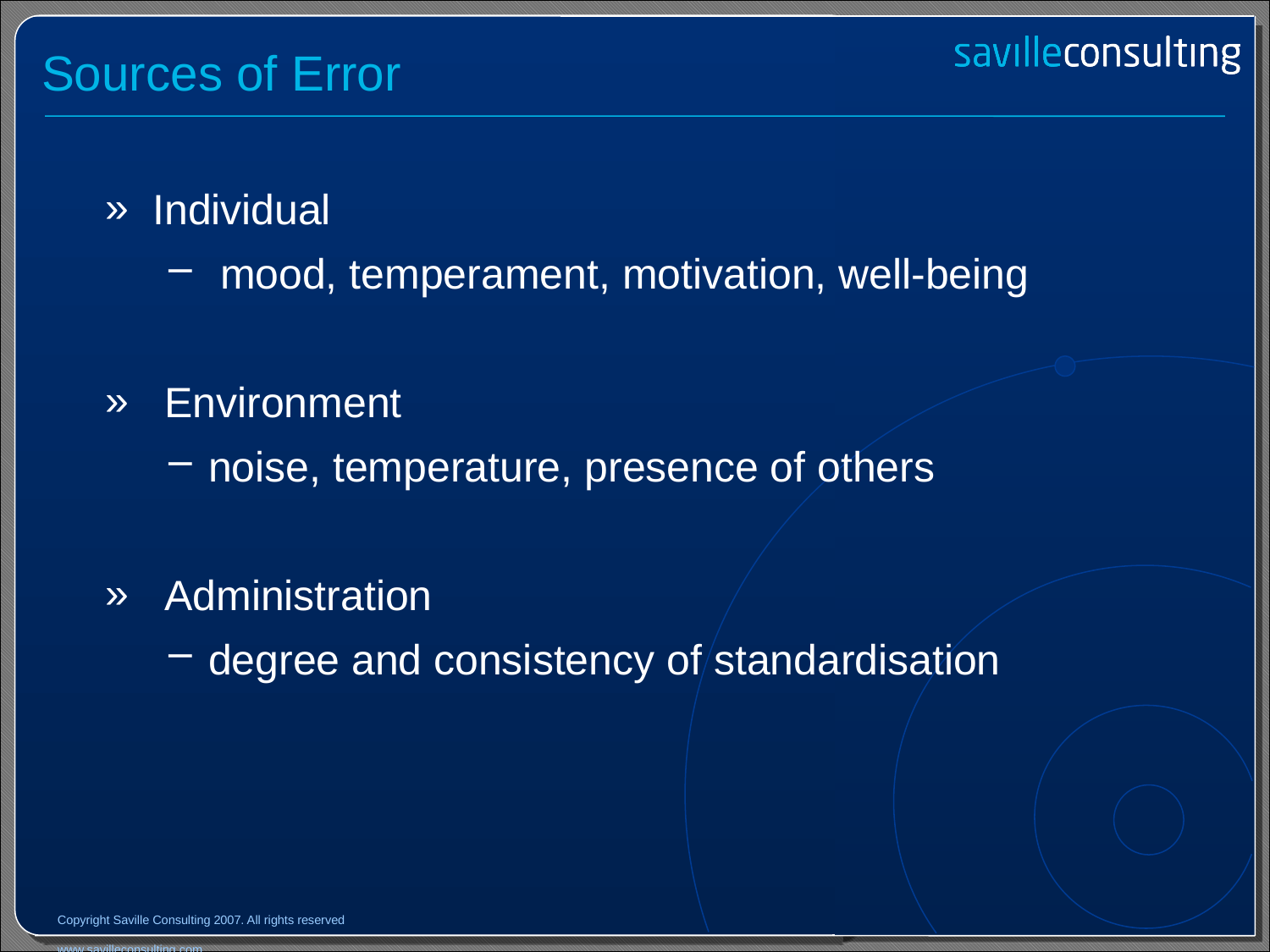

# Sources of Error
Individual
 mood, temperament, motivation, well-being

 Environment
noise, temperature, presence of others

 Administration
degree and consistency of standardisation